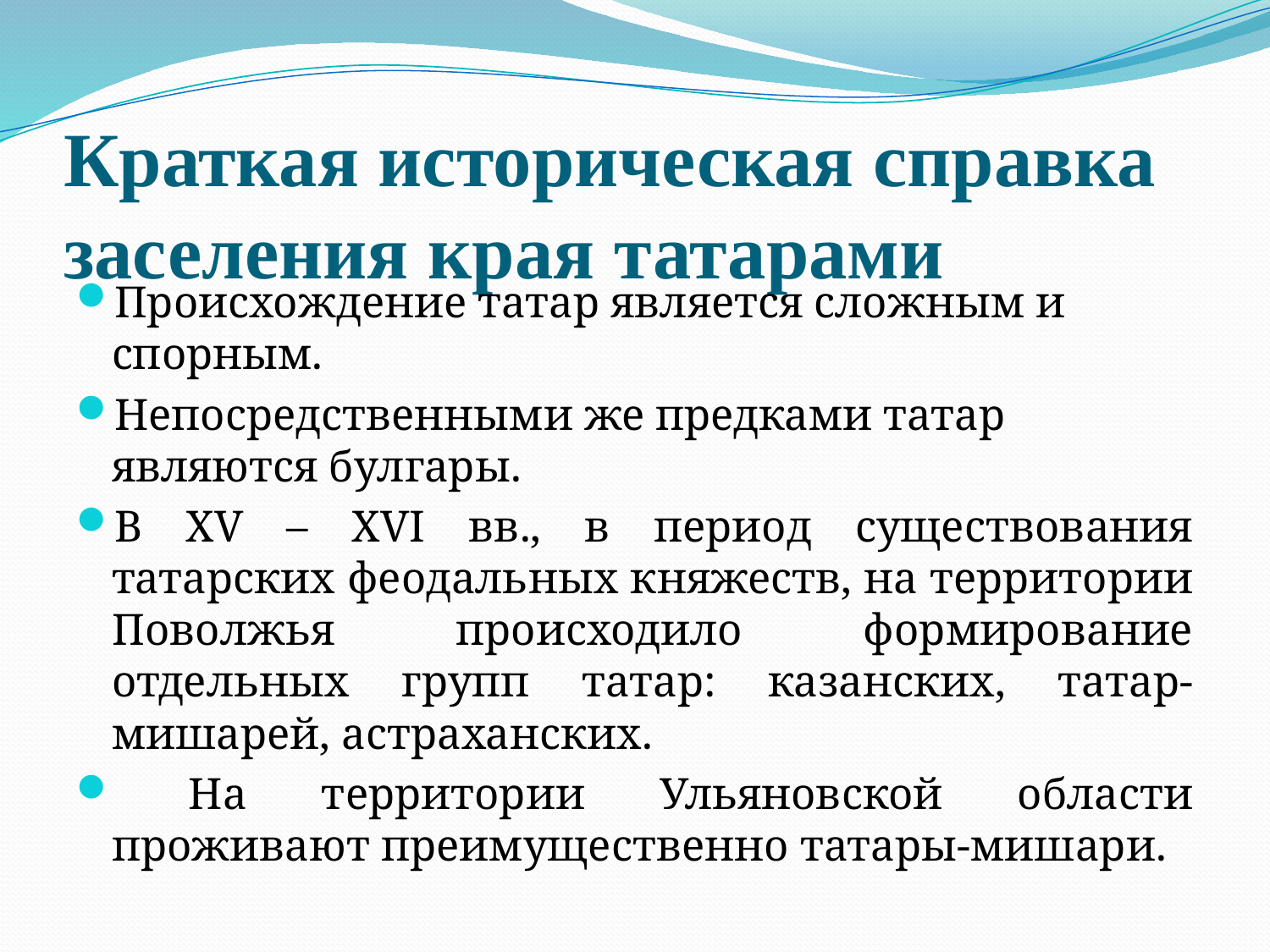

# Краткая историческая справка заселения края татарами
Происхождение татар является сложным и спорным.
Непосредственными же предками татар являются булгары.
В XV – XVI вв., в период существования татарских феодальных княжеств, на территории Поволжья происходило формирование отдельных групп татар: казанских, татар-мишарей, астраханских.
 На территории Ульяновской области проживают преимущественно татары-мишари.